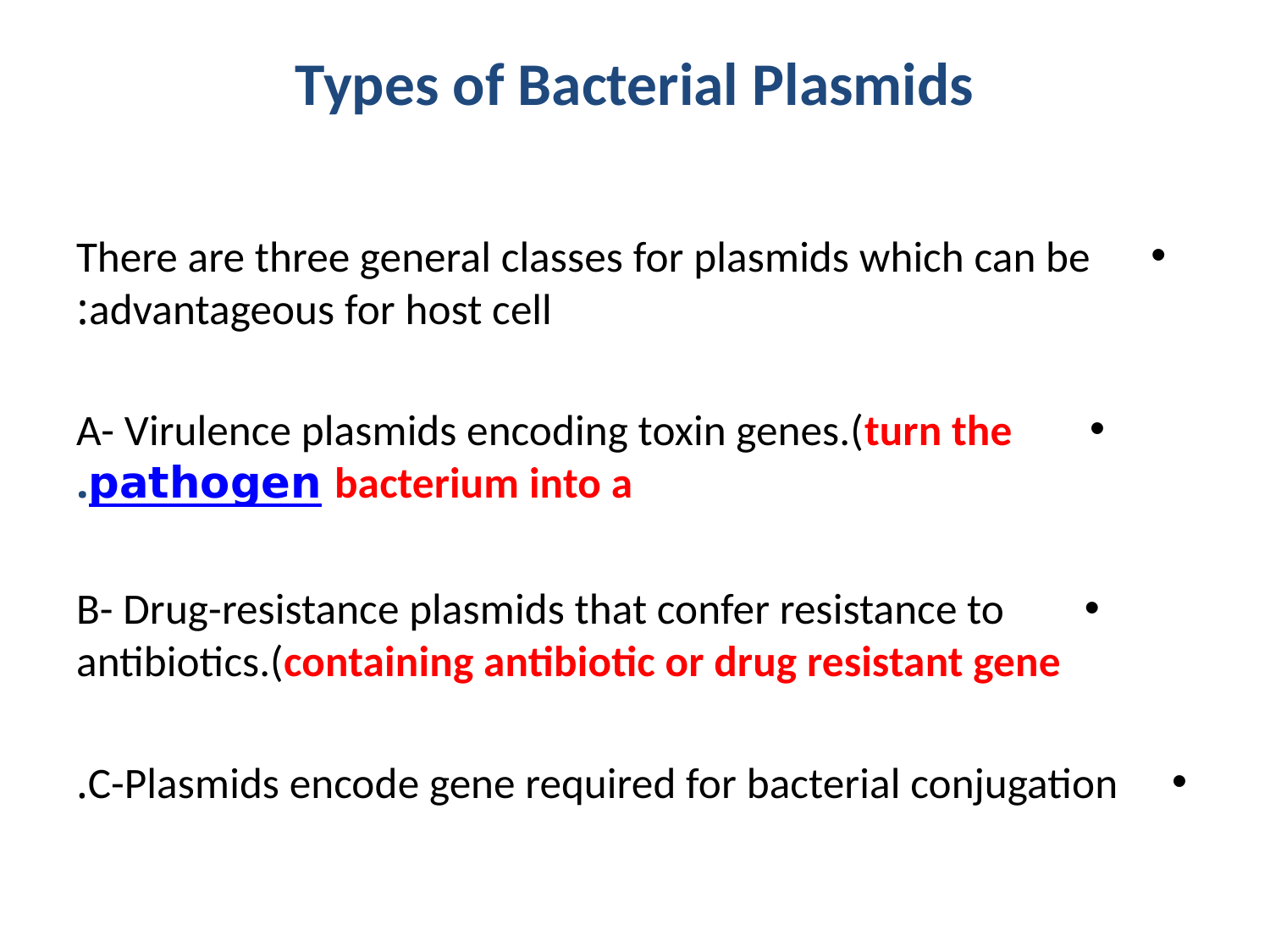

# Types of Bacterial Plasmids
There are three general classes for plasmids which can be advantageous for host cell:

A- Virulence plasmids encoding toxin genes.(turn the bacterium into a pathogen.

B- Drug-resistance plasmids that confer resistance to antibiotics.(containing antibiotic or drug resistant gene

C-Plasmids encode gene required for bacterial conjugation.